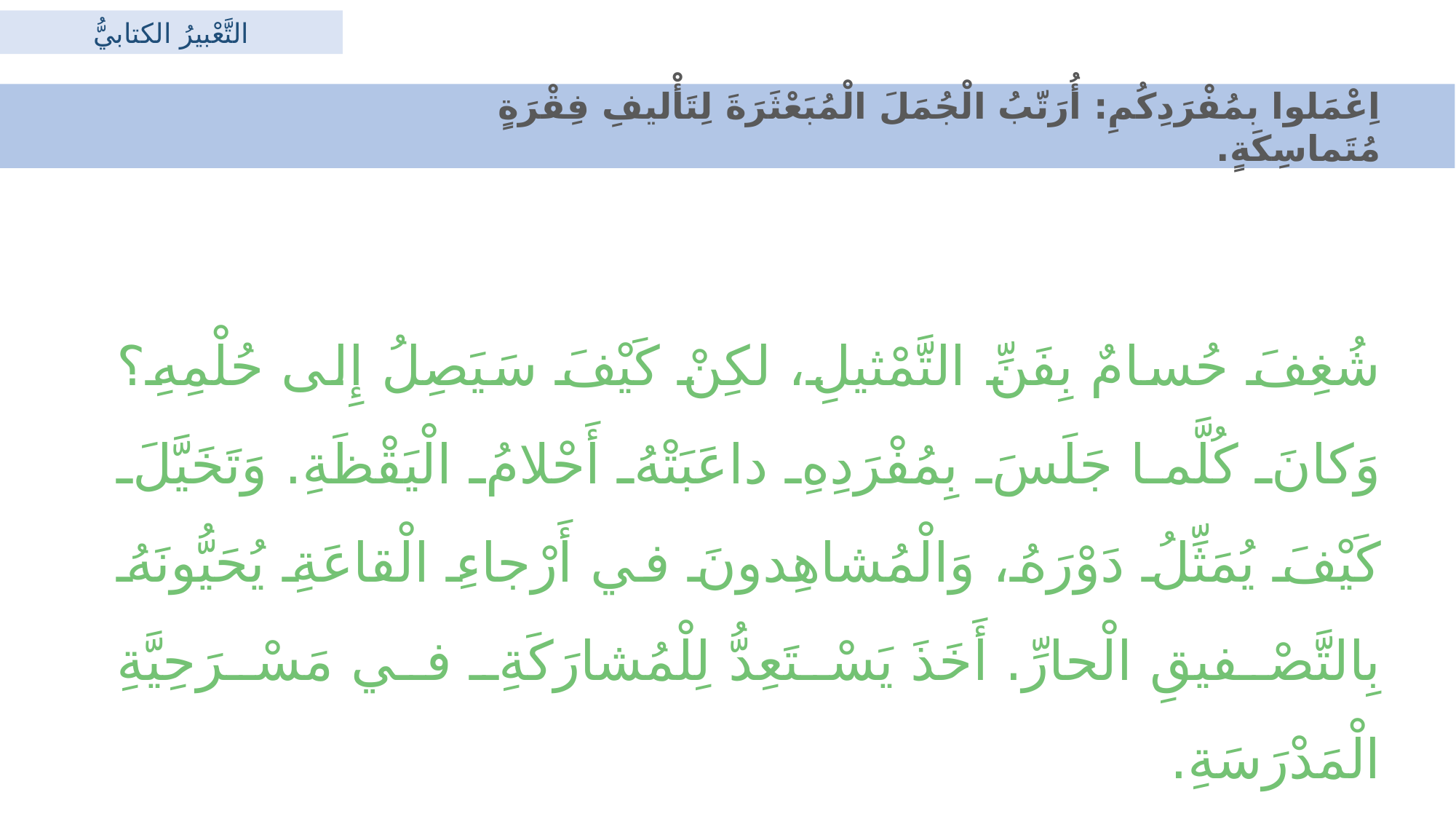

التَّعْبيرُ الكتابيُّ
اِعْمَلوا بمُفْرَدِكُمِ: أُرَتّبُ الْجُمَلَ الْمُبَعْثَرَةَ لِتَأْليفِ فِقْرَةٍ مُتَماسِكَةٍ.

شُغِفَ حُسامٌ بِفَنِّ التَّمْثيلِ، لكِنْ كَيْفَ سَيَصِلُ إِلى حُلْمِهِ؟ وَكانَ كُلَّما جَلَسَ بِمُفْرَدِهِ داعَبَتْهُ أَحْلامُ الْيَقْظَةِ. وَتَخَيَّلَ كَيْفَ يُمَثِّلُ دَوْرَهُ، وَالْمُشاهِدونَ في أَرْجاءِ الْقاعَةِ يُحَيُّونَهُ بِالتَّصْفيقِ الْحارِّ. أَخَذَ يَسْتَعِدُّ لِلْمُشارَكَةِ في مَسْرَحِيَّةِ الْمَدْرَسَةِ.